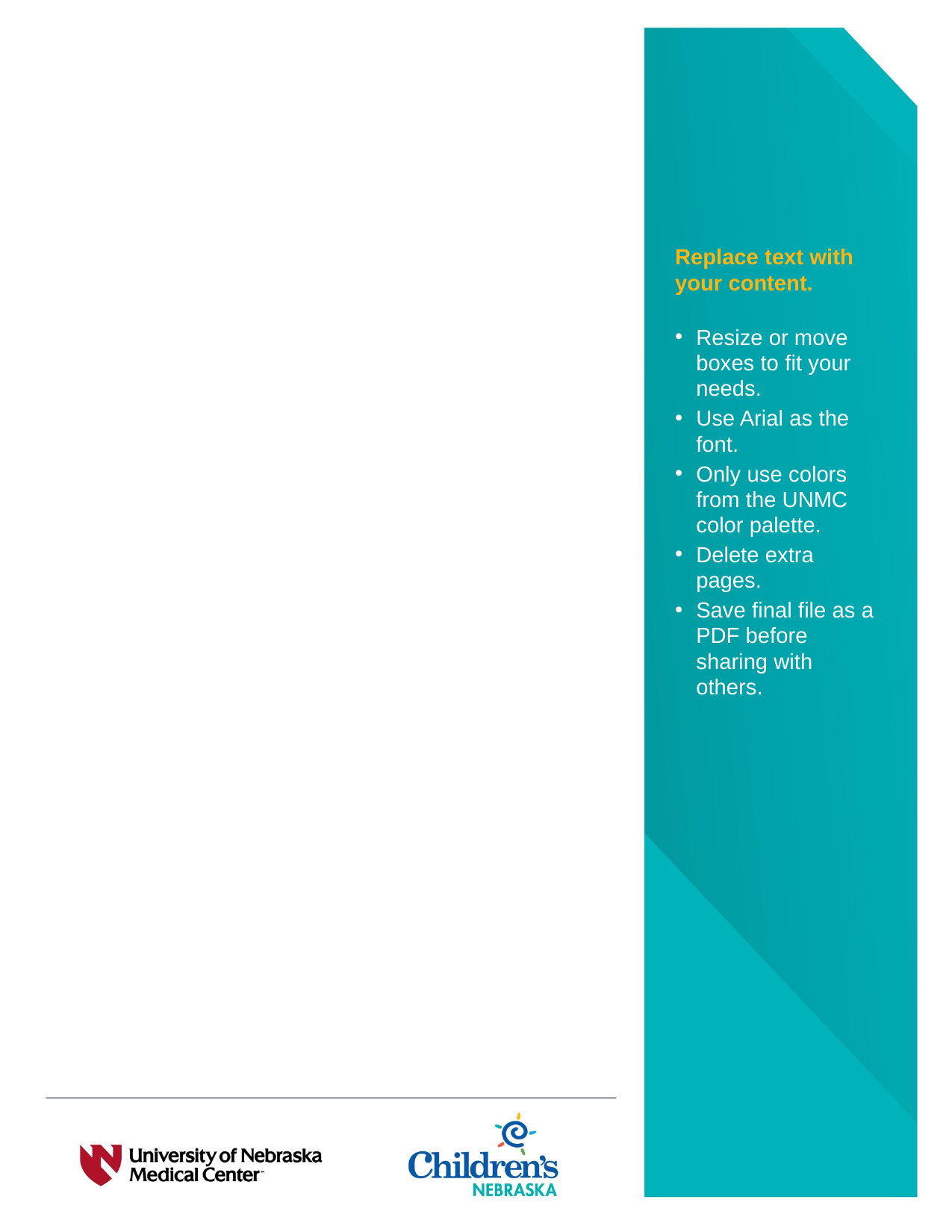

Replace text with your content.
Resize or move boxes to fit your needs.
Use Arial as the font.
Only use colors from the UNMC color palette.
Delete extra pages.
Save final file as a PDF before sharing with others.

#